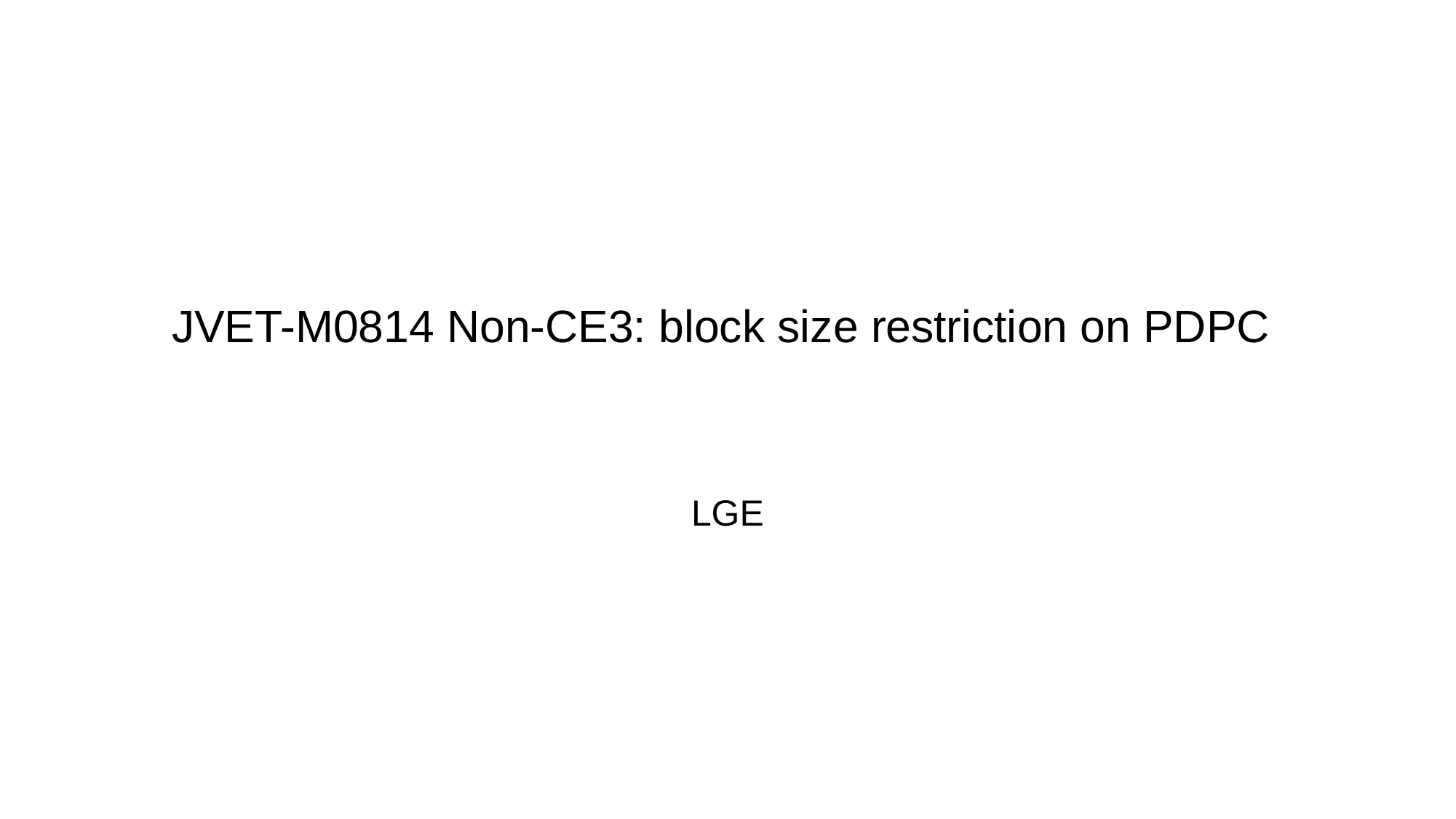

# JVET-M0814 Non-CE3: block size restriction on PDPC

LGE